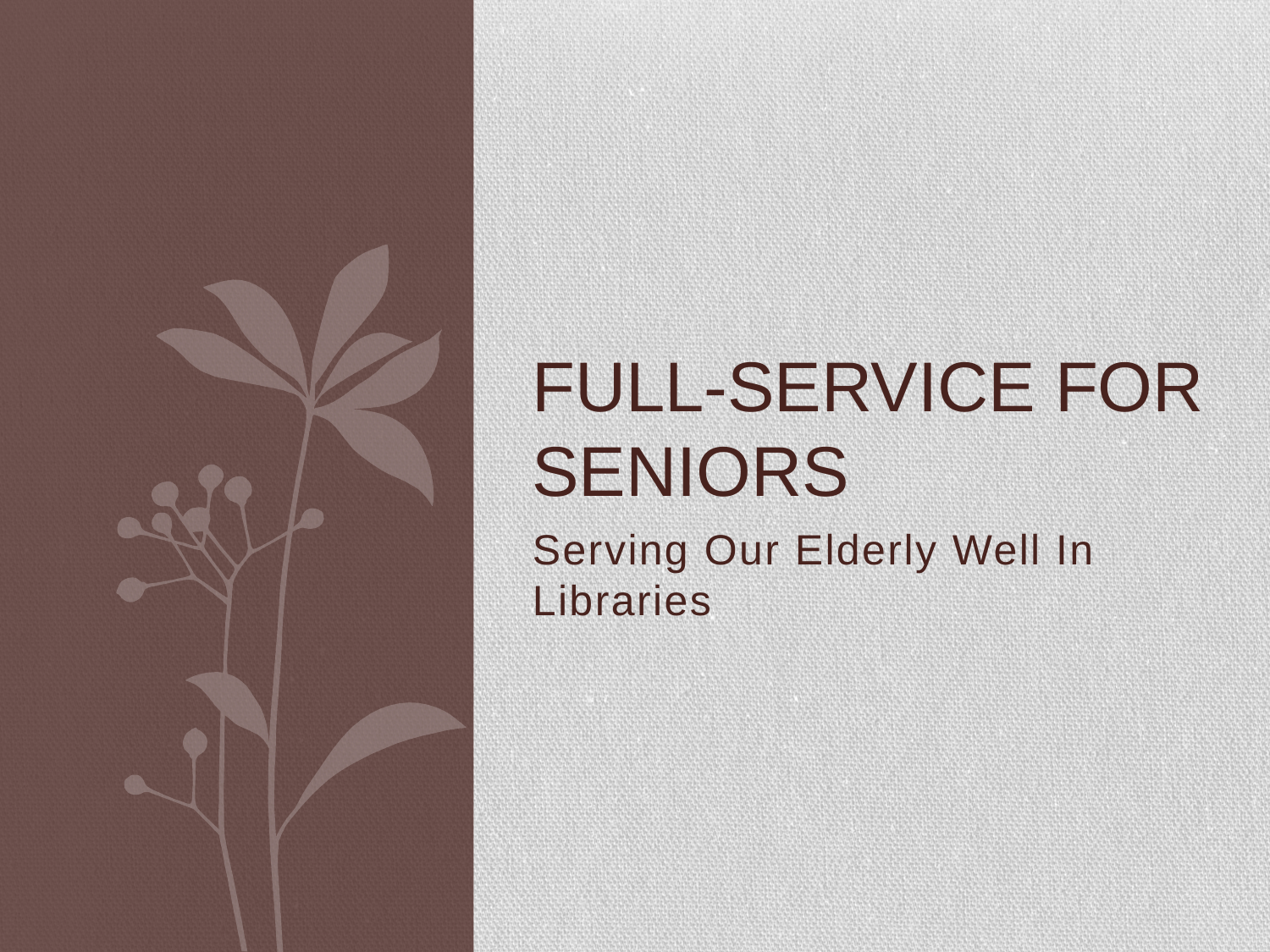

# Full-Service For Seniors
Serving Our Elderly Well In Libraries